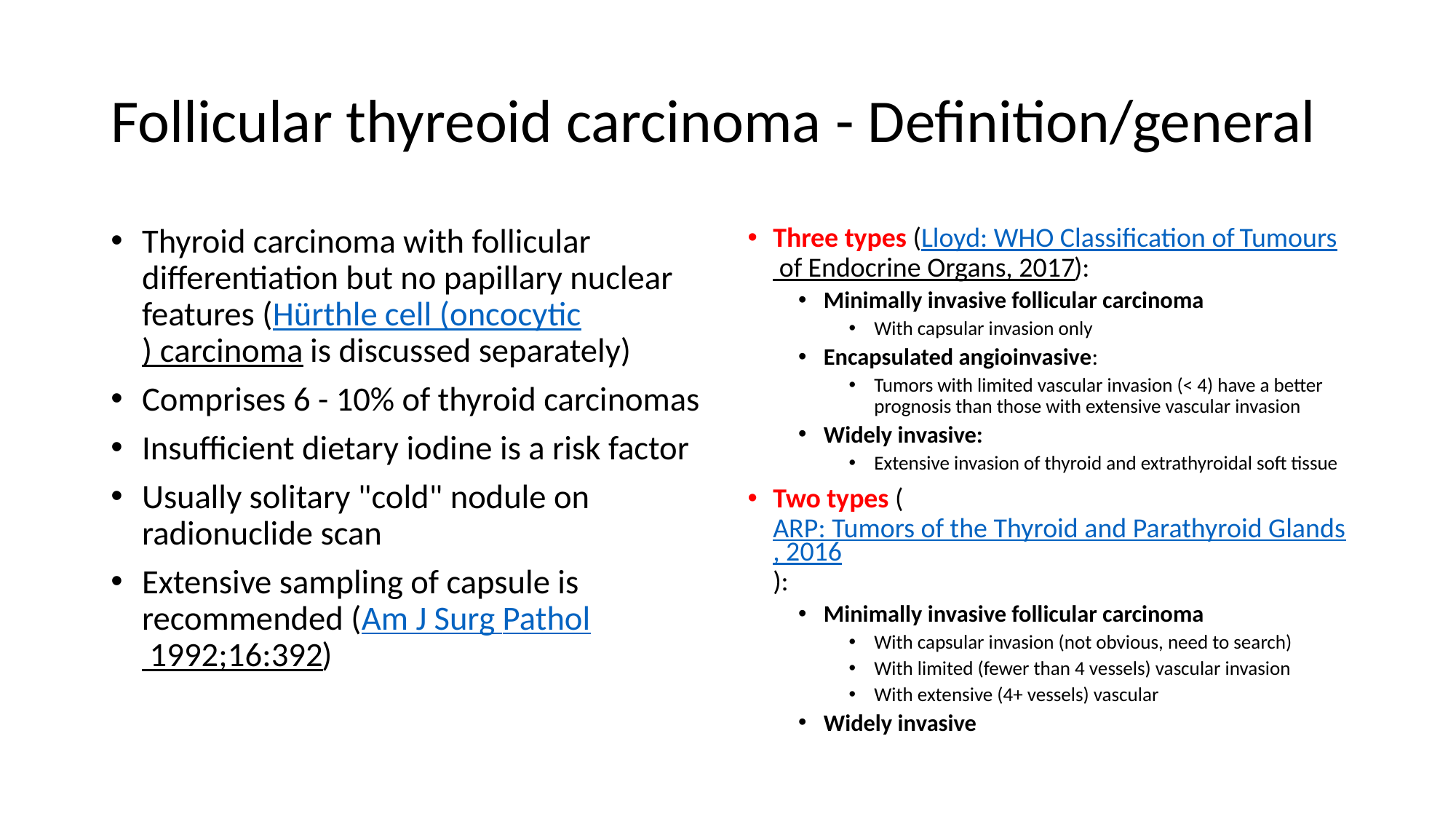

# Follicular thyreoid carcinoma - Definition/general
Thyroid carcinoma with follicular differentiation but no papillary nuclear features (Hürthle cell (oncocytic) carcinoma is discussed separately)
Comprises 6 - 10% of thyroid carcinomas
Insufficient dietary iodine is a risk factor
Usually solitary "cold" nodule on radionuclide scan
Extensive sampling of capsule is recommended (Am J Surg Pathol 1992;16:392)
Three types (Lloyd: WHO Classification of Tumours of Endocrine Organs, 2017):
Minimally invasive follicular carcinoma
With capsular invasion only
Encapsulated angioinvasive:
Tumors with limited vascular invasion (< 4) have a better prognosis than those with extensive vascular invasion
Widely invasive:
Extensive invasion of thyroid and extrathyroidal soft tissue
Two types (ARP: Tumors of the Thyroid and Parathyroid Glands, 2016):
Minimally invasive follicular carcinoma
With capsular invasion (not obvious, need to search)
With limited (fewer than 4 vessels) vascular invasion
With extensive (4+ vessels) vascular
Widely invasive